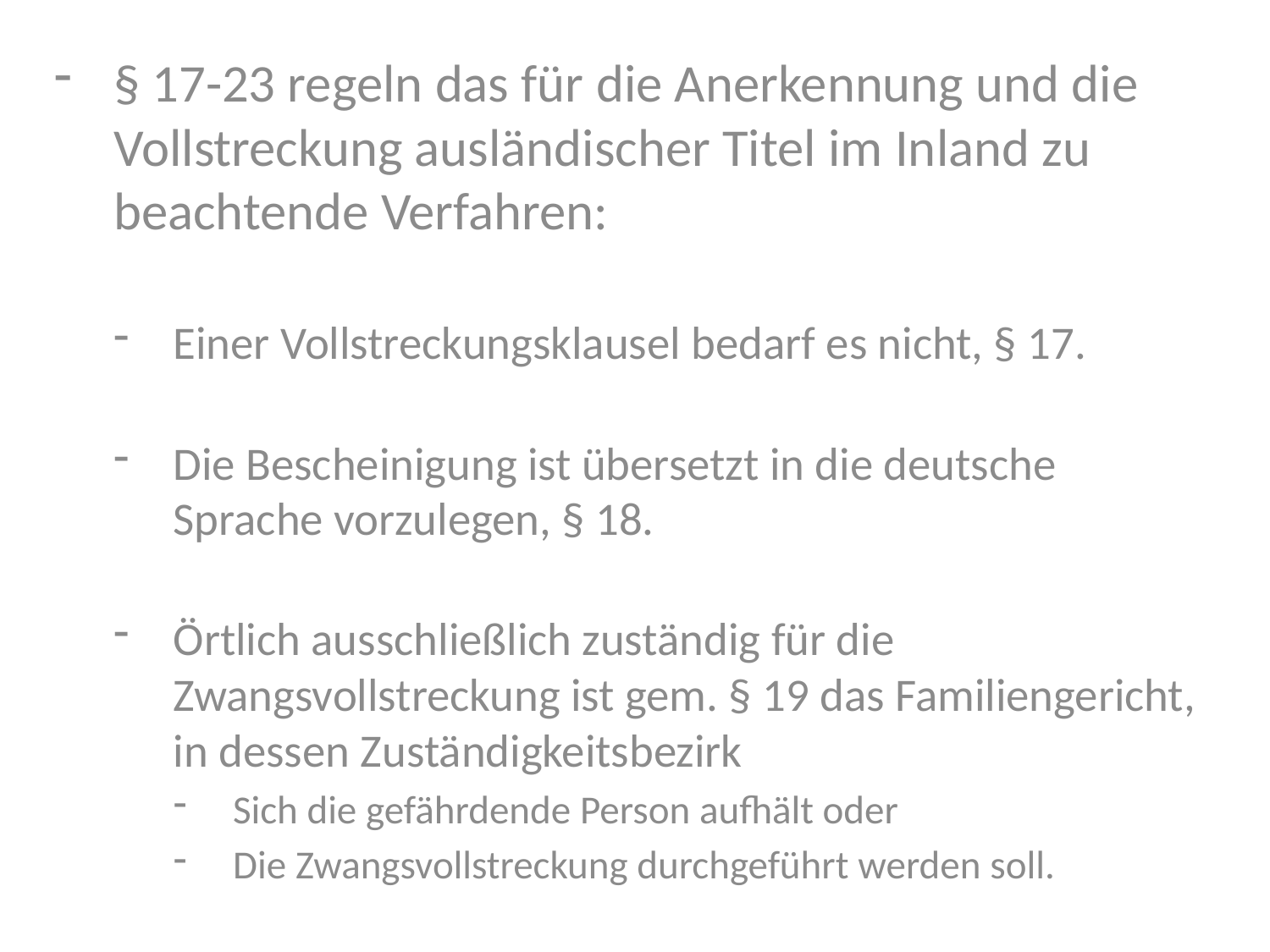

§ 17-23 regeln das für die Anerkennung und die Vollstreckung ausländischer Titel im Inland zu beachtende Verfahren:
Einer Vollstreckungsklausel bedarf es nicht, § 17.
Die Bescheinigung ist übersetzt in die deutsche Sprache vorzulegen, § 18.
Örtlich ausschließlich zuständig für die Zwangsvollstreckung ist gem. § 19 das Familiengericht, in dessen Zuständigkeitsbezirk
Sich die gefährdende Person aufhält oder
Die Zwangsvollstreckung durchgeführt werden soll.